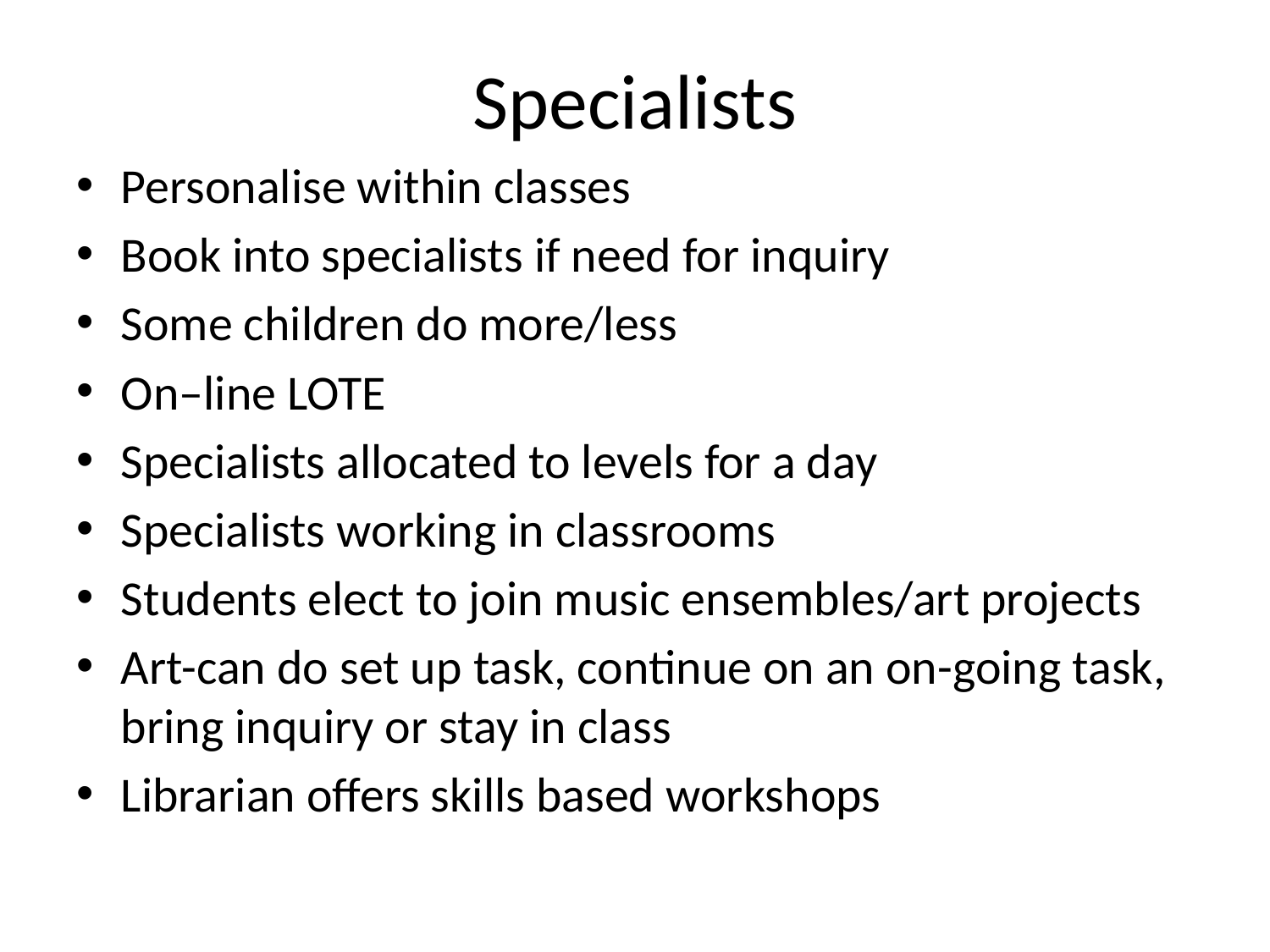

# Specialists
Personalise within classes
Book into specialists if need for inquiry
Some children do more/less
On–line LOTE
Specialists allocated to levels for a day
Specialists working in classrooms
Students elect to join music ensembles/art projects
Art-can do set up task, continue on an on-going task, bring inquiry or stay in class
Librarian offers skills based workshops